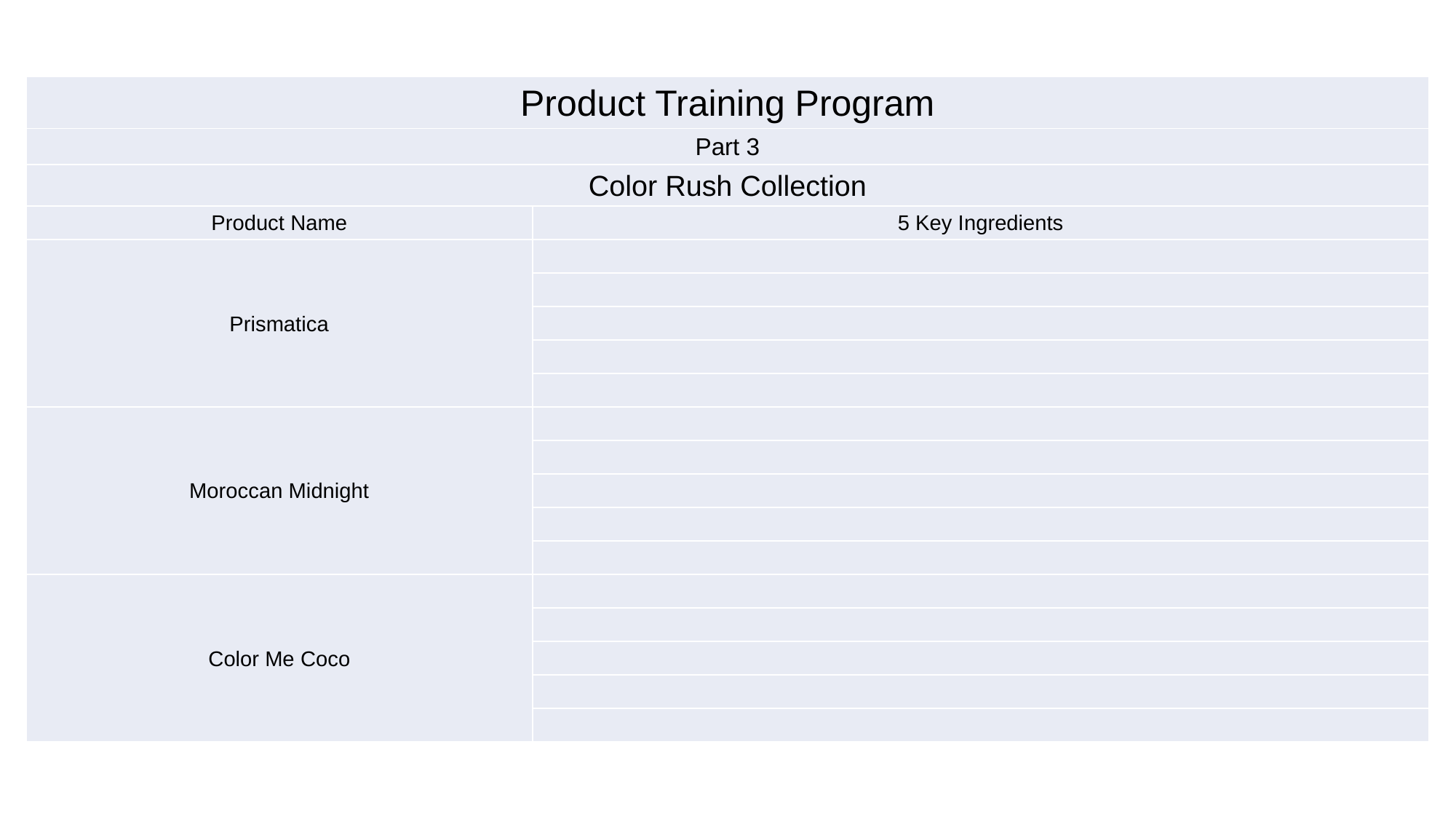

| Product Training Program |  |
| --- | --- |
| Part 3 |  |
| Color Rush Collection |  |
| Product Name | 5 Key Ingredients |
| Prismatica |  |
|  |  |
|  |  |
|  |  |
|  |  |
| Moroccan Midnight |  |
|  |  |
|  |  |
|  |  |
|  |  |
| Color Me Coco |  |
|  |  |
|  |  |
|  |  |
|  |  |